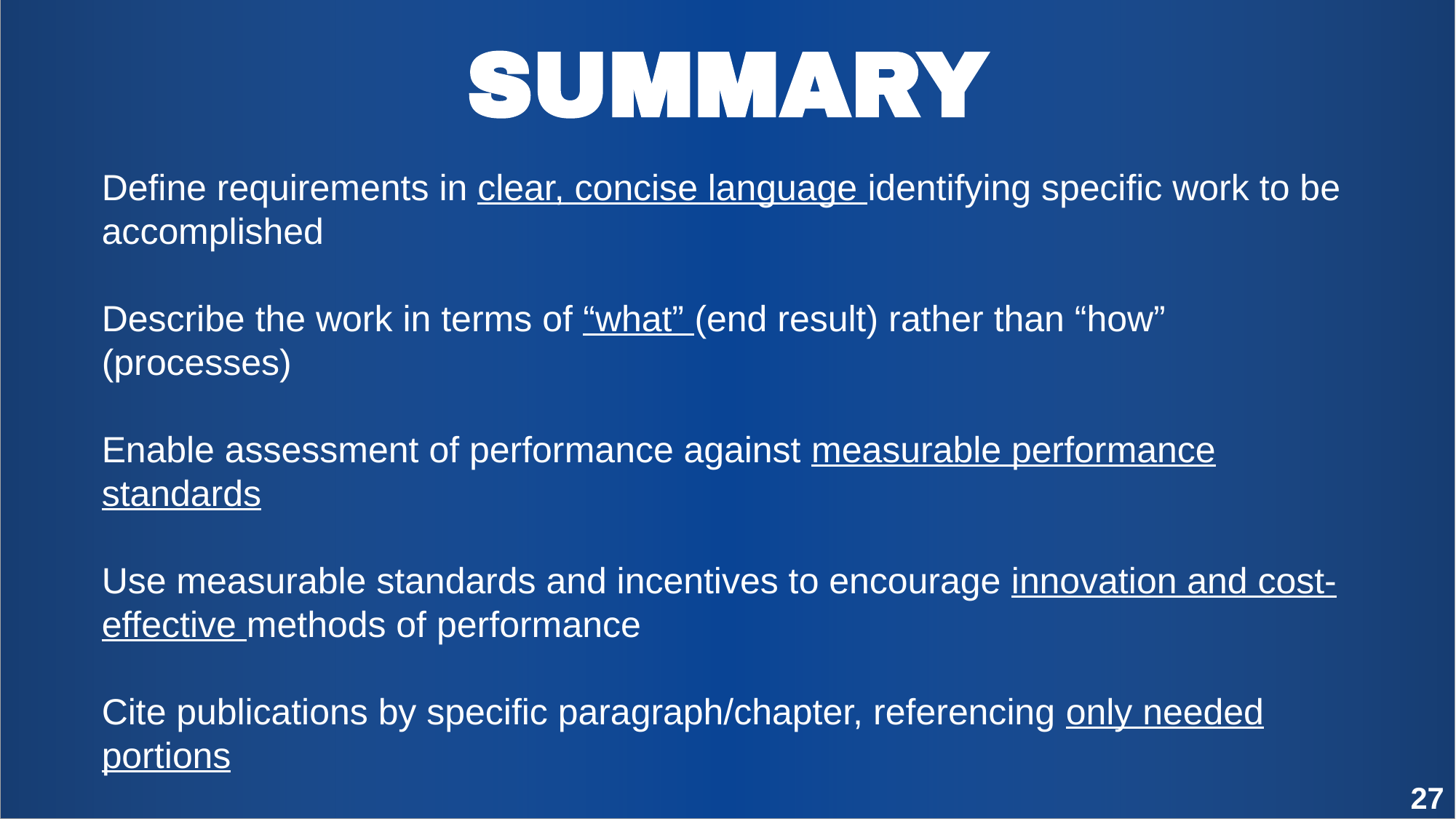

SUMMARY
Define requirements in clear, concise language identifying specific work to be accomplished

Describe the work in terms of “what” (end result) rather than “how” (processes)

Enable assessment of performance against measurable performance standards

Use measurable standards and incentives to encourage innovation and cost-effective methods of performance

Cite publications by specific paragraph/chapter, referencing only needed portions
27